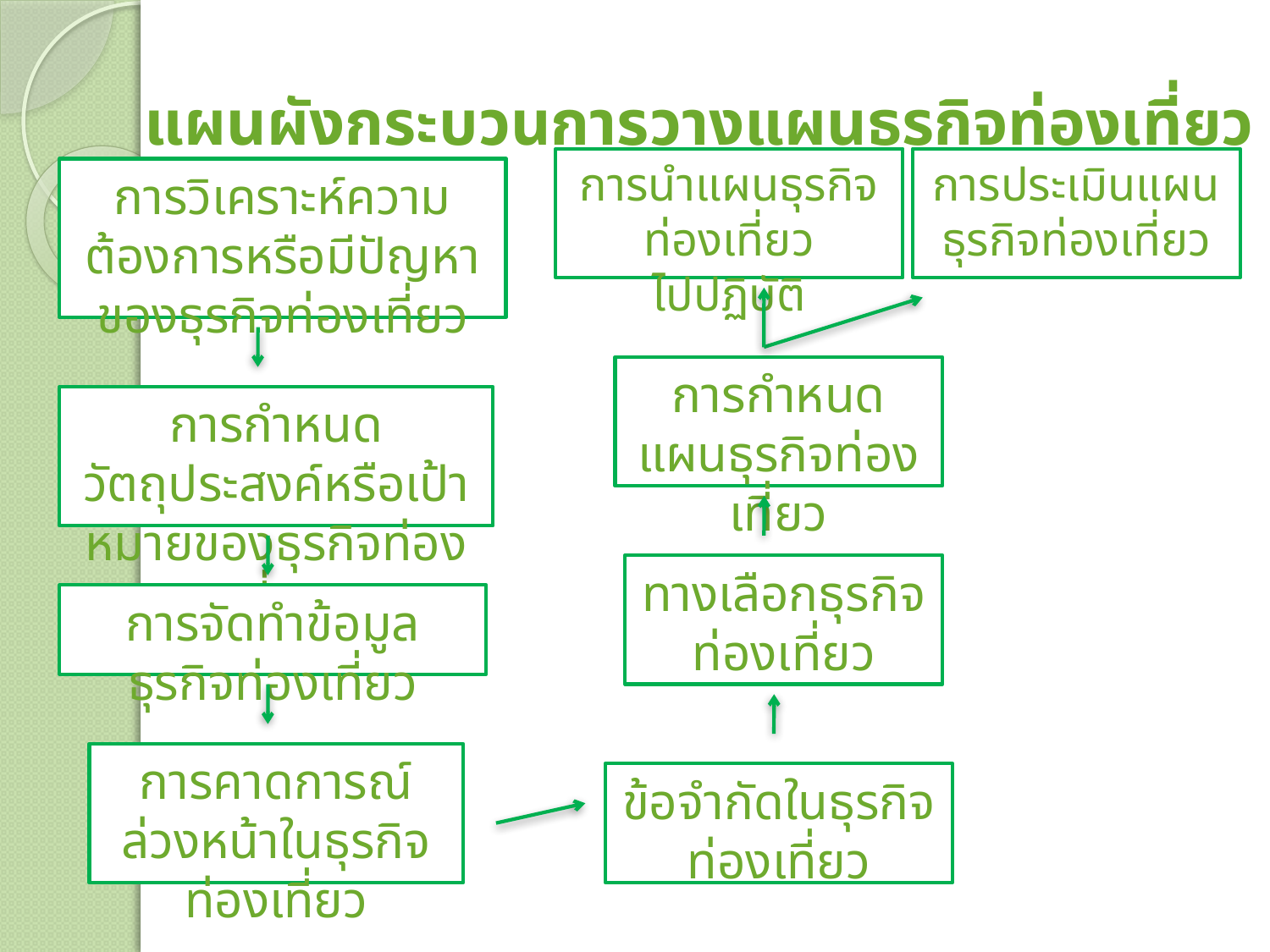

# แผนผังกระบวนการวางแผนธุรกิจท่องเที่ยว
การนำแผนธุรกิจท่องเที่ยว
ไปปฏิบัติ
การประเมินแผนธุรกิจท่องเที่ยว
การวิเคราะห์ความต้องการหรือมีปัญหาของธุรกิจท่องเที่ยว
การกำหนดแผนธุรกิจท่องเที่ยว
การกำหนดวัตถุประสงค์หรือเป้าหมายของธุรกิจท่องเที่ยว
ทางเลือกธุรกิจท่องเที่ยว
การจัดทำข้อมูลธุรกิจท่องเที่ยว
การคาดการณ์ล่วงหน้าในธุรกิจท่องเที่ยว
ข้อจำกัดในธุรกิจท่องเที่ยว